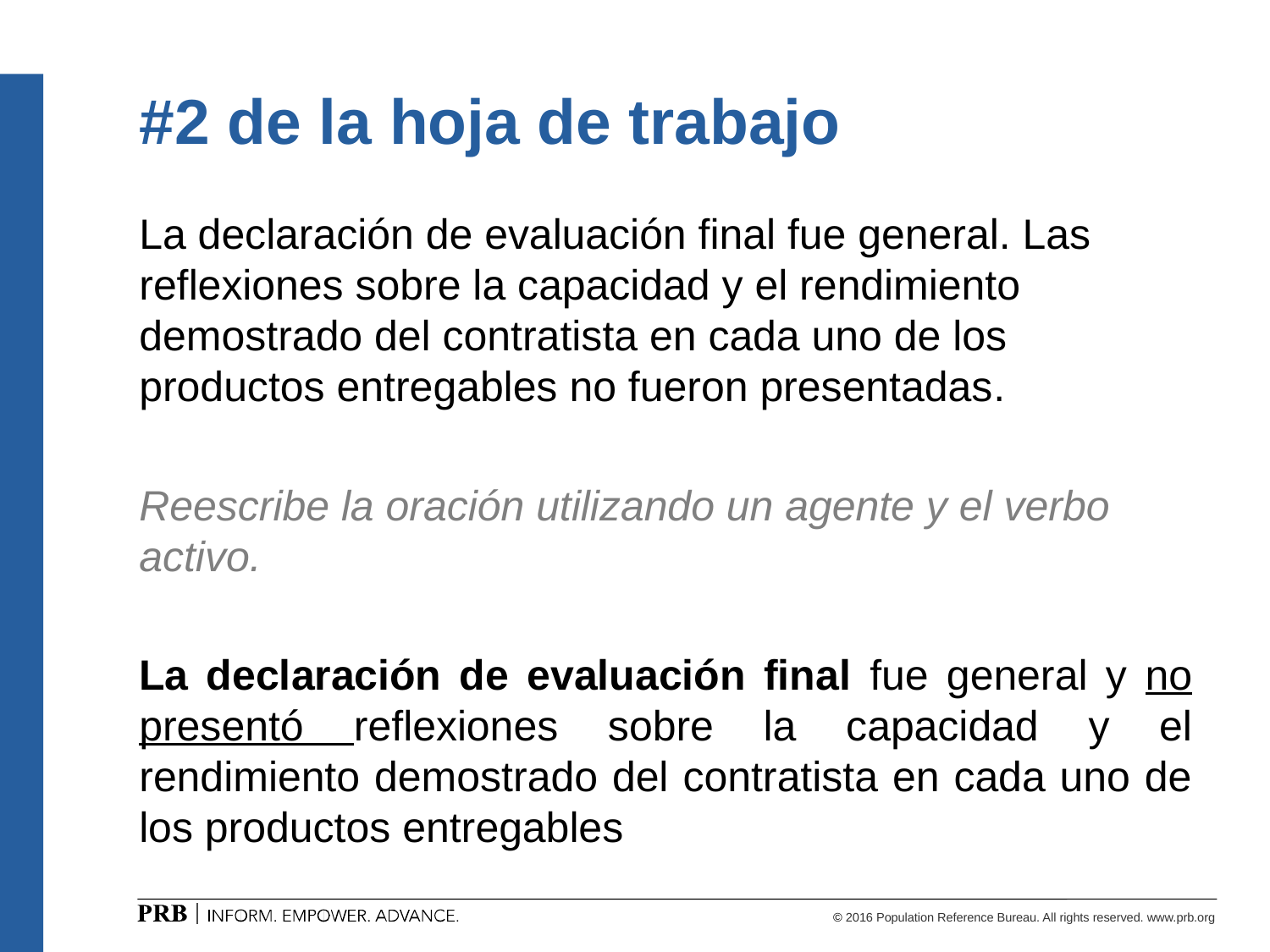

# #2 de la hoja de trabajo
La declaración de evaluación final fue general. Las reflexiones sobre la capacidad y el rendimiento demostrado del contratista en cada uno de los productos entregables no fueron presentadas.

Reescribe la oración utilizando un agente y el verbo activo.

La declaración de evaluación final fue general y no presentó reflexiones sobre la capacidad y el rendimiento demostrado del contratista en cada uno de los productos entregables